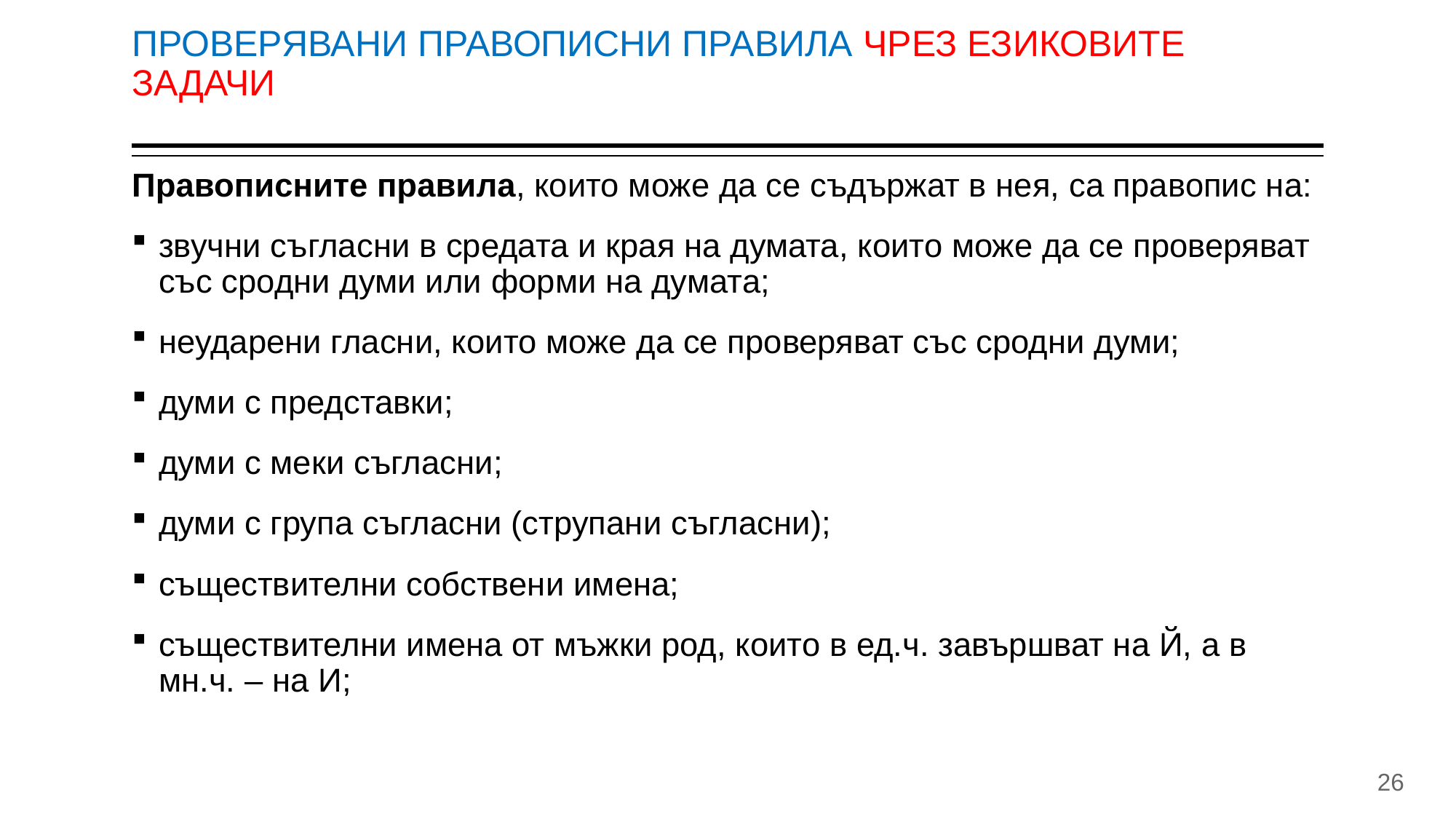

# ПРОВЕРЯВАНИ ПРАВОПИСНИ ПРАВИЛА ЧРЕЗ ЕЗИКОВИТЕ ЗАДАЧИ
Правописните правила, които може да се съдържат в нея, са правопис на:
звучни съгласни в средата и края на думата, които може да се проверяват със сродни думи или форми на думата;
неударени гласни, които може да се проверяват със сродни думи;
думи с представки;
думи с меки съгласни;
думи с група съгласни (струпани съгласни);
съществителни собствени имена;
съществителни имена от мъжки род, които в ед.ч. завършват на Й, а в мн.ч. ‒ на И;

26